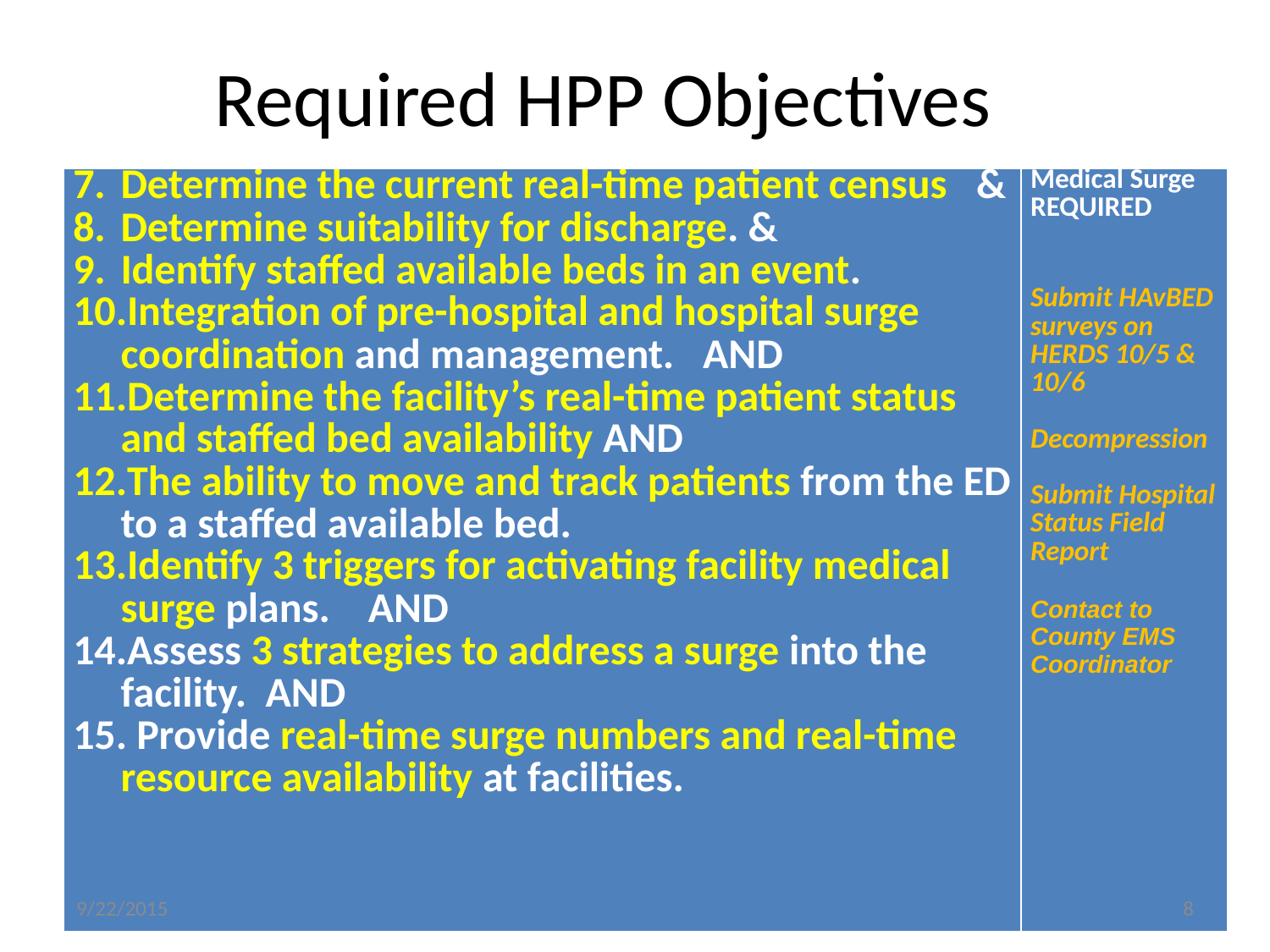

# Required HPP Objectives
| Determine the current real-time patient census & Determine suitability for discharge. & Identify staffed available beds in an event. Integration of pre-hospital and hospital surge coordination and management. AND Determine the facility’s real-time patient status and staffed bed availability AND The ability to move and track patients from the ED to a staffed available bed. Identify 3 triggers for activating facility medical surge plans. AND Assess 3 strategies to address a surge into the facility. AND Provide real-time surge numbers and real-time resource availability at facilities. | Medical Surge REQUIRED Submit HAvBED surveys on HERDS 10/5 & 10/6 Decompression Submit Hospital Status Field Report Contact to County EMS Coordinator |
| --- | --- |
9/22/2015
8